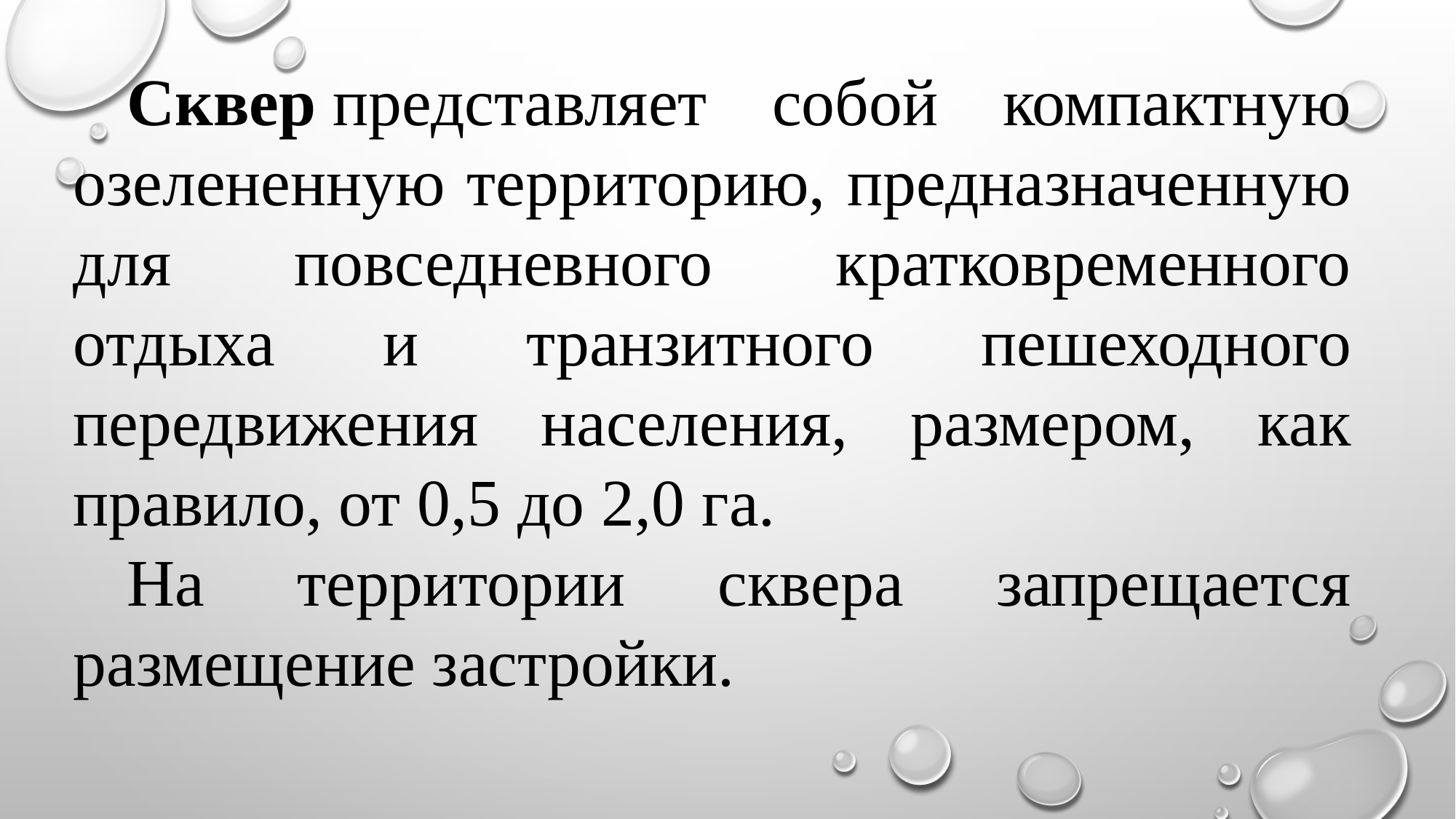

Сквер представляет собой компактную озелененную территорию, предназначенную для повседневного кратковременного отдыха и транзитного пешеходного передвижения населения, размером, как правило, от 0,5 до 2,0 га.
На территории сквера запрещается размещение застройки.